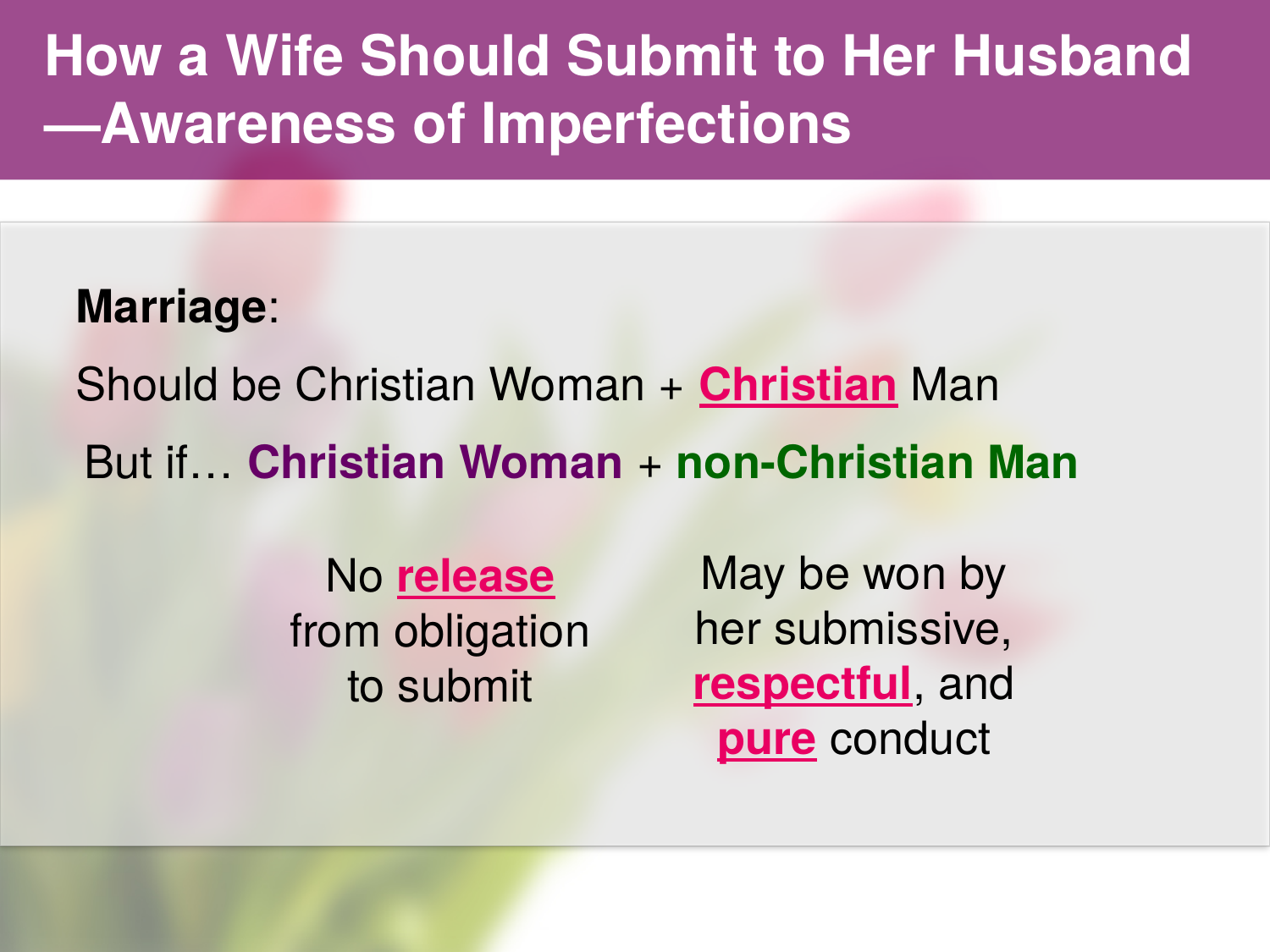

How a Wife Should Submit to Her Husband
—Awareness of Imperfections

Marriage:
Should be Christian Woman + Christian Man
But if… Christian Woman + non-Christian Man
May be won by her submissive, respectful, and pure conduct
No release from obligation to submit